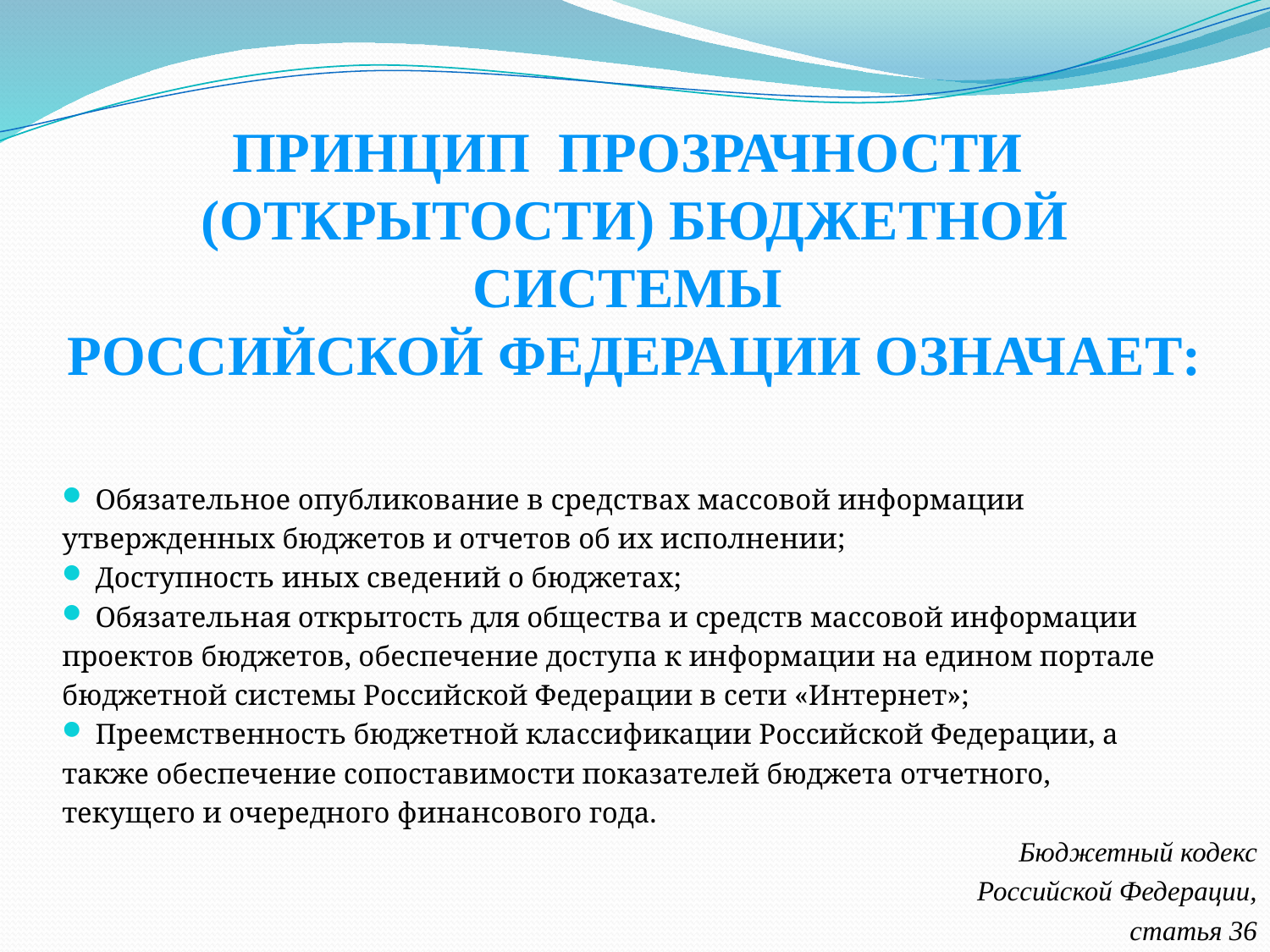

# ПРИНЦИП  ПРОЗРАЧНОСТИ (ОТКРЫТОСТИ) БЮДЖЕТНОЙ СИСТЕМЫ РОССИЙСКОЙ ФЕДЕРАЦИИ ОЗНАЧАЕТ:

Обязательное опубликование в средствах массовой информации
утвержденных бюджетов и отчетов об их исполнении;
Доступность иных сведений о бюджетах;
Обязательная открытость для общества и средств массовой информации
проектов бюджетов, обеспечение доступа к информации на едином портале
бюджетной системы Российской Федерации в сети «Интернет»;
Преемственность бюджетной классификации Российской Федерации, а
также обеспечение сопоставимости показателей бюджета отчетного,
текущего и очередного финансового года.
Бюджетный кодекс
Российской Федерации,
статья 36